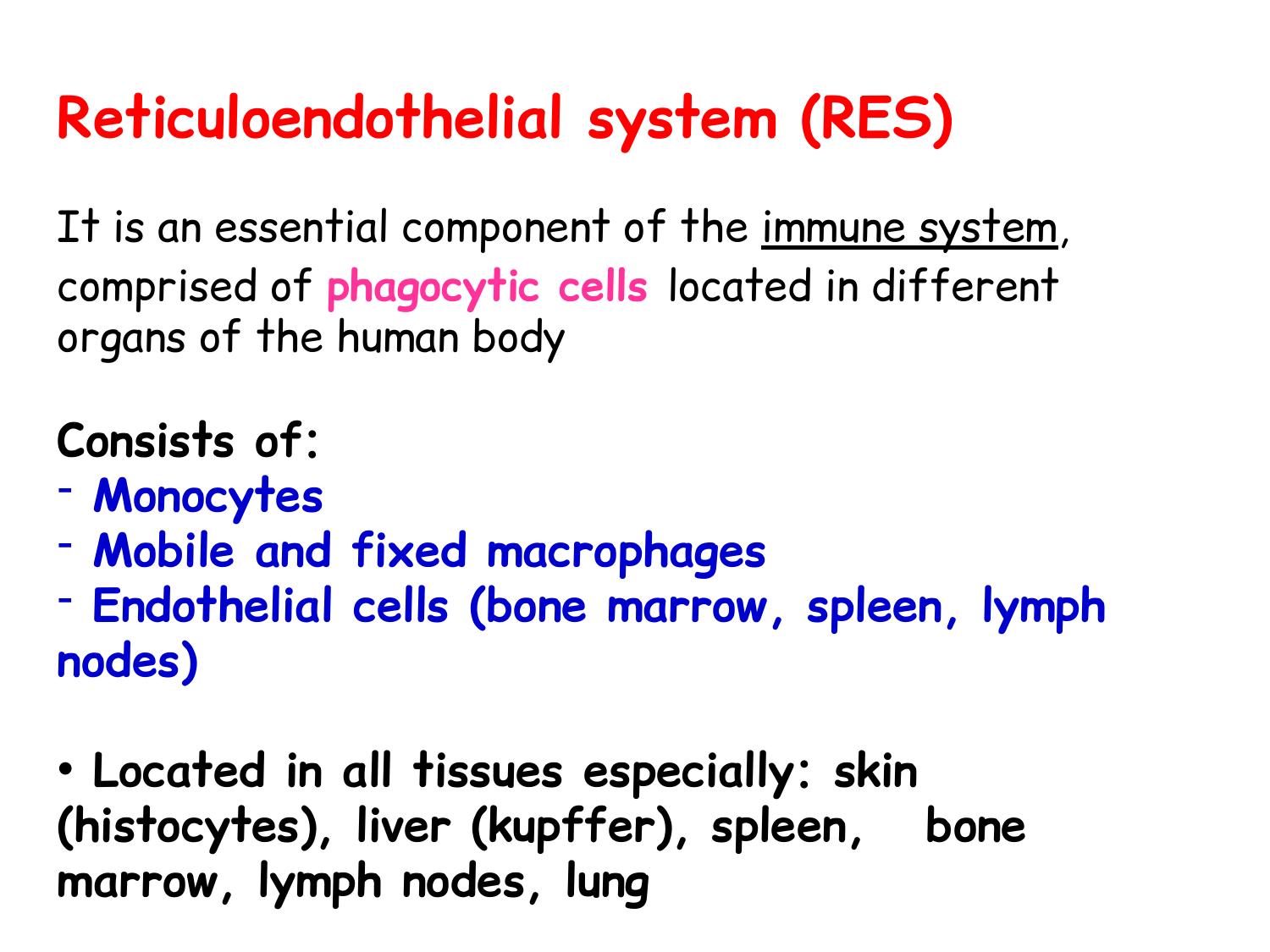

Reticuloendothelial system (RES)

It is an essential component of the immune system, comprised of phagocytic cells located in different organs of the human body

Consists of:
 Monocytes
 Mobile and fixed macrophages
 Endothelial cells (bone marrow, spleen, lymph nodes)

 Located in all tissues especially: skin
(histocytes), liver (kupffer), spleen,   bone marrow, lymph nodes, lung